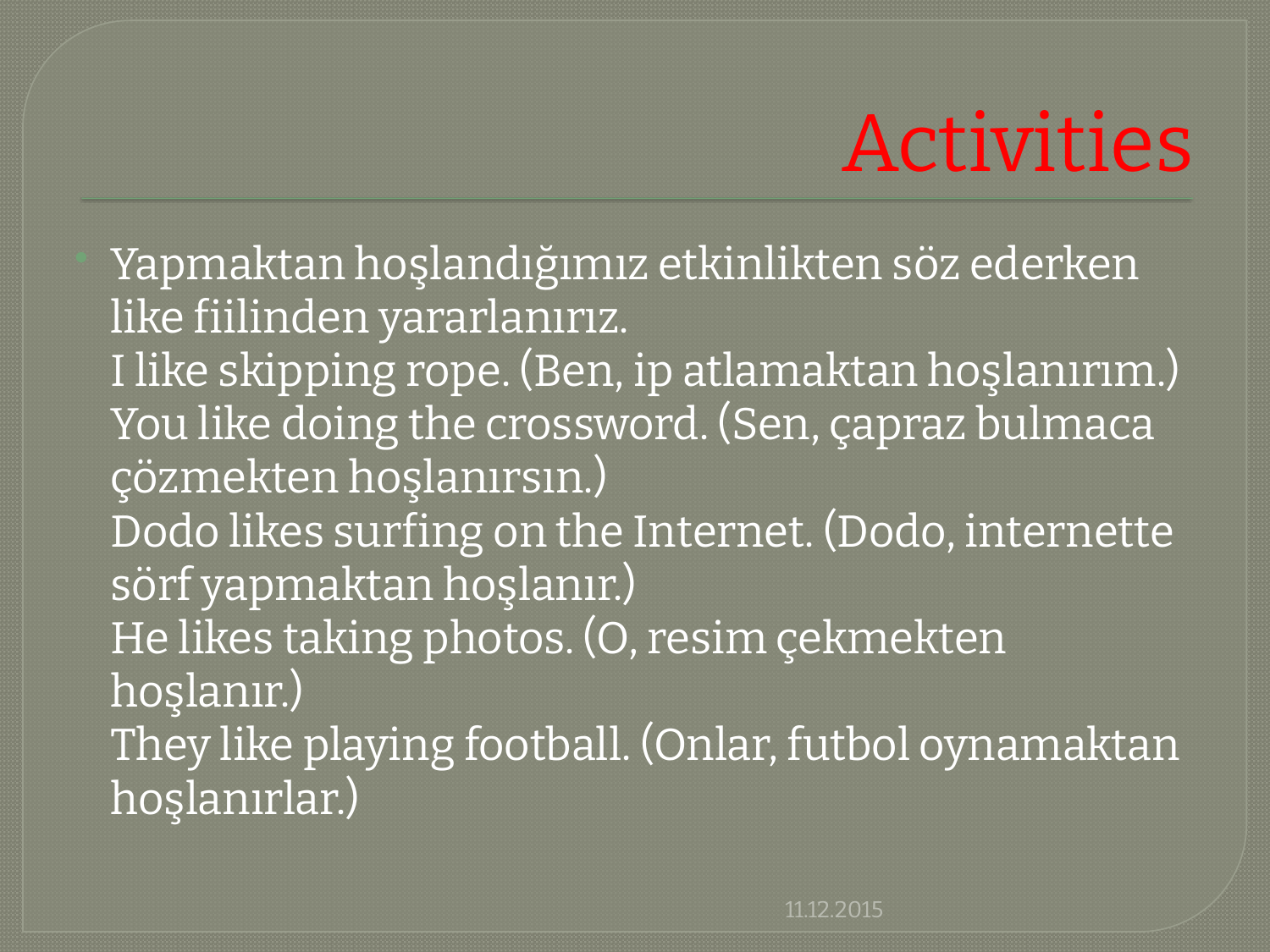

# Activities
Yapmaktan hoşlandığımız etkinlikten söz ederken like fiilinden yararlanırız.
I like skipping rope. (Ben, ip atlamaktan hoşlanırım.)
You like doing the crossword. (Sen, çapraz bulmaca çözmekten hoşlanırsın.)
Dodo likes surfing on the Internet. (Dodo, internette sörf yapmaktan hoşlanır.)
He likes taking photos. (O, resim çekmekten hoşlanır.)
They like playing football. (Onlar, futbol oynamaktan hoşlanırlar.)
11.12.2015